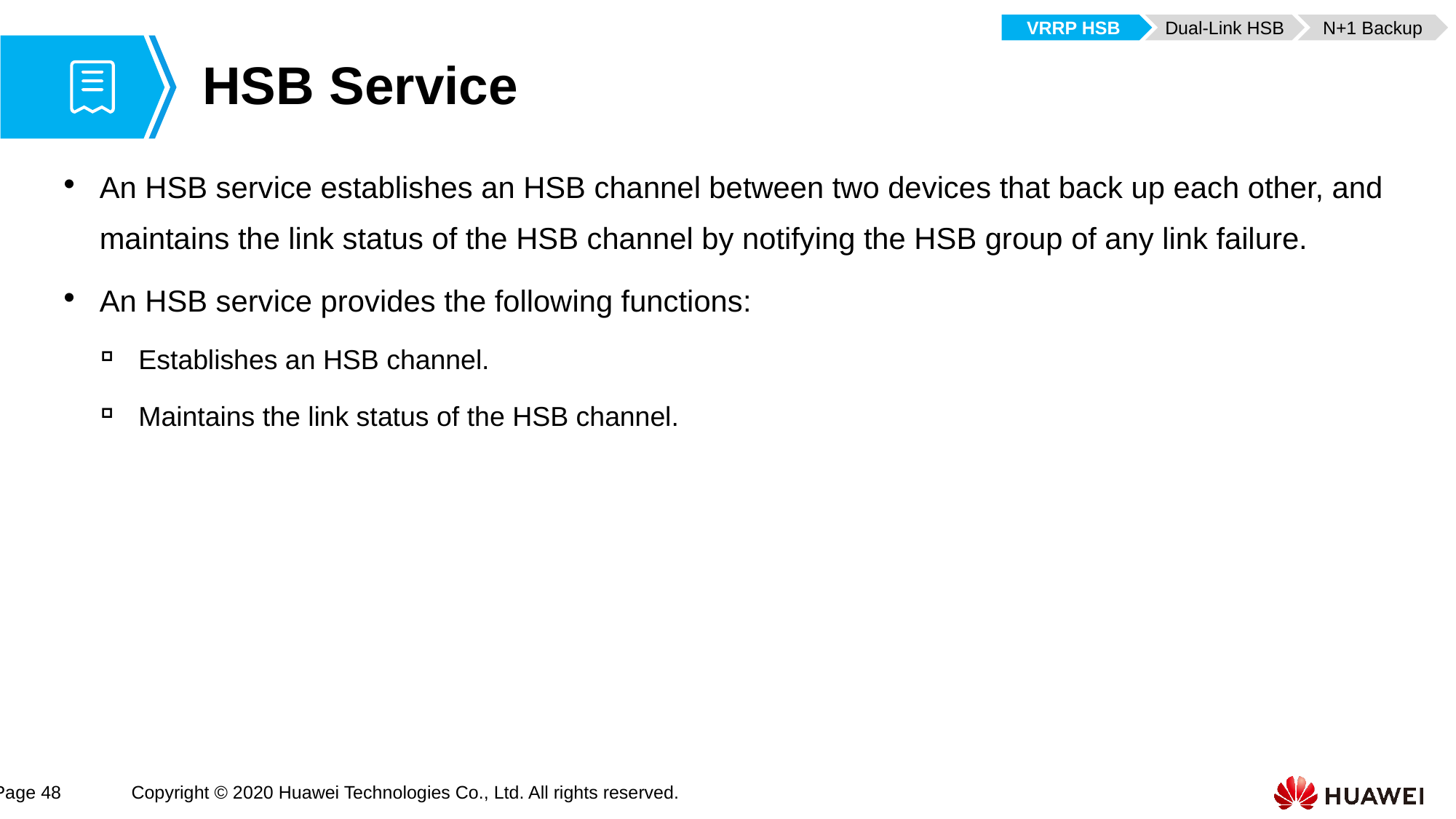

VRRP HSB
Dual-Link HSB
N+1 Backup
# HSB Service
An HSB service establishes an HSB channel between two devices that back up each other, and maintains the link status of the HSB channel by notifying the HSB group of any link failure.
An HSB service provides the following functions:
Establishes an HSB channel.
Maintains the link status of the HSB channel.